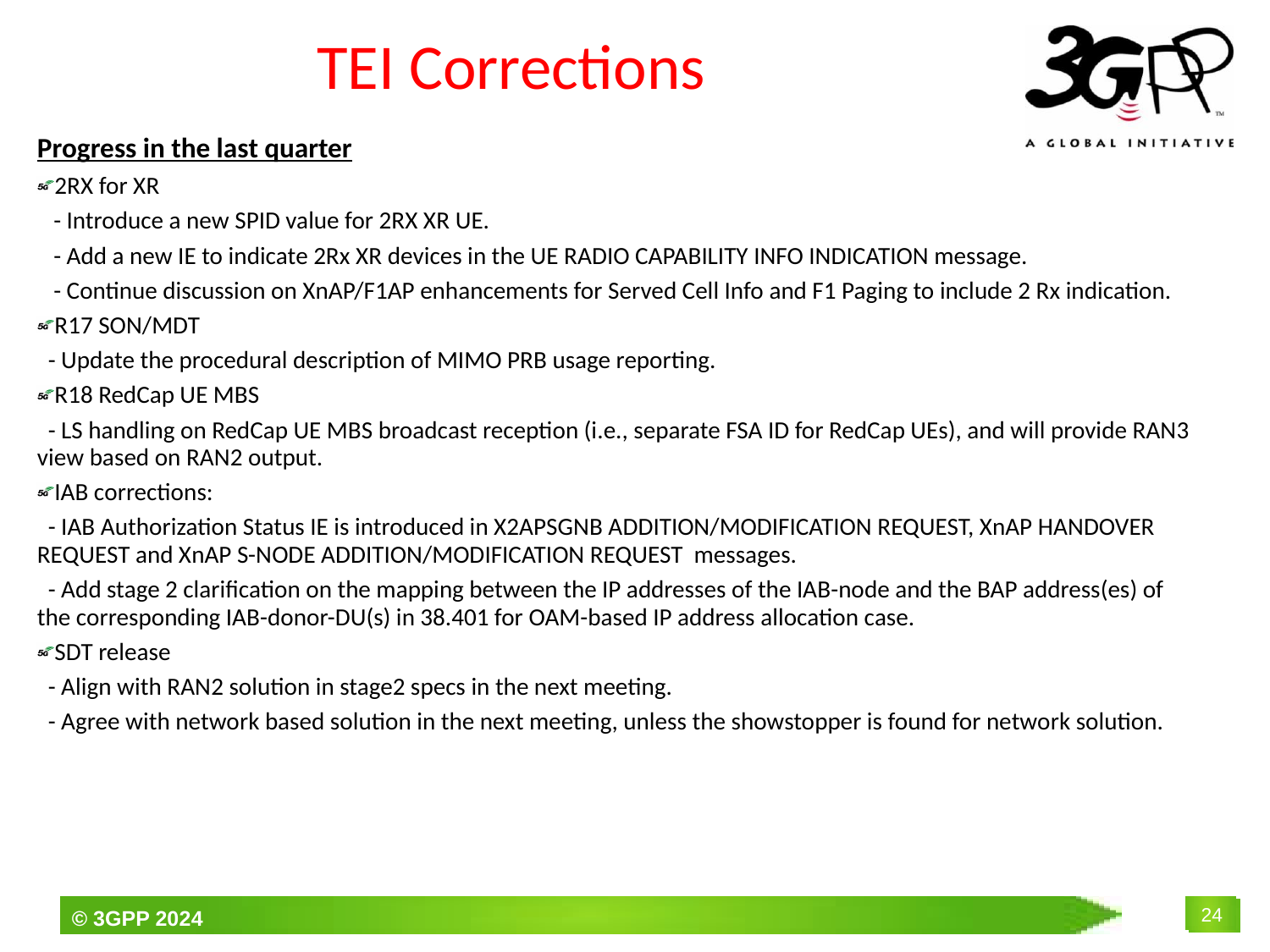

# TEI Corrections
Progress in the last quarter
2RX for XR
   - Introduce a new SPID value for 2RX XR UE.
   - Add a new IE to indicate 2Rx XR devices in the UE RADIO CAPABILITY INFO INDICATION message.
   - Continue discussion on XnAP/F1AP enhancements for Served Cell Info and F1 Paging to include 2 Rx indication.
R17 SON/MDT
  - Update the procedural description of MIMO PRB usage reporting.
R18 RedCap UE MBS
  - LS handling on RedCap UE MBS broadcast reception (i.e., separate FSA ID for RedCap UEs), and will provide RAN3 view based on RAN2 output.
IAB corrections:
  - IAB Authorization Status IE is introduced in X2APSGNB ADDITION/MODIFICATION REQUEST, XnAP HANDOVER REQUEST and XnAP S-NODE ADDITION/MODIFICATION REQUEST  messages.
  - Add stage 2 clarification on the mapping between the IP addresses of the IAB-node and the BAP address(es) of the corresponding IAB-donor-DU(s) in 38.401 for OAM-based IP address allocation case.
SDT release
  - Align with RAN2 solution in stage2 specs in the next meeting.
  - Agree with network based solution in the next meeting, unless the showstopper is found for network solution.

24